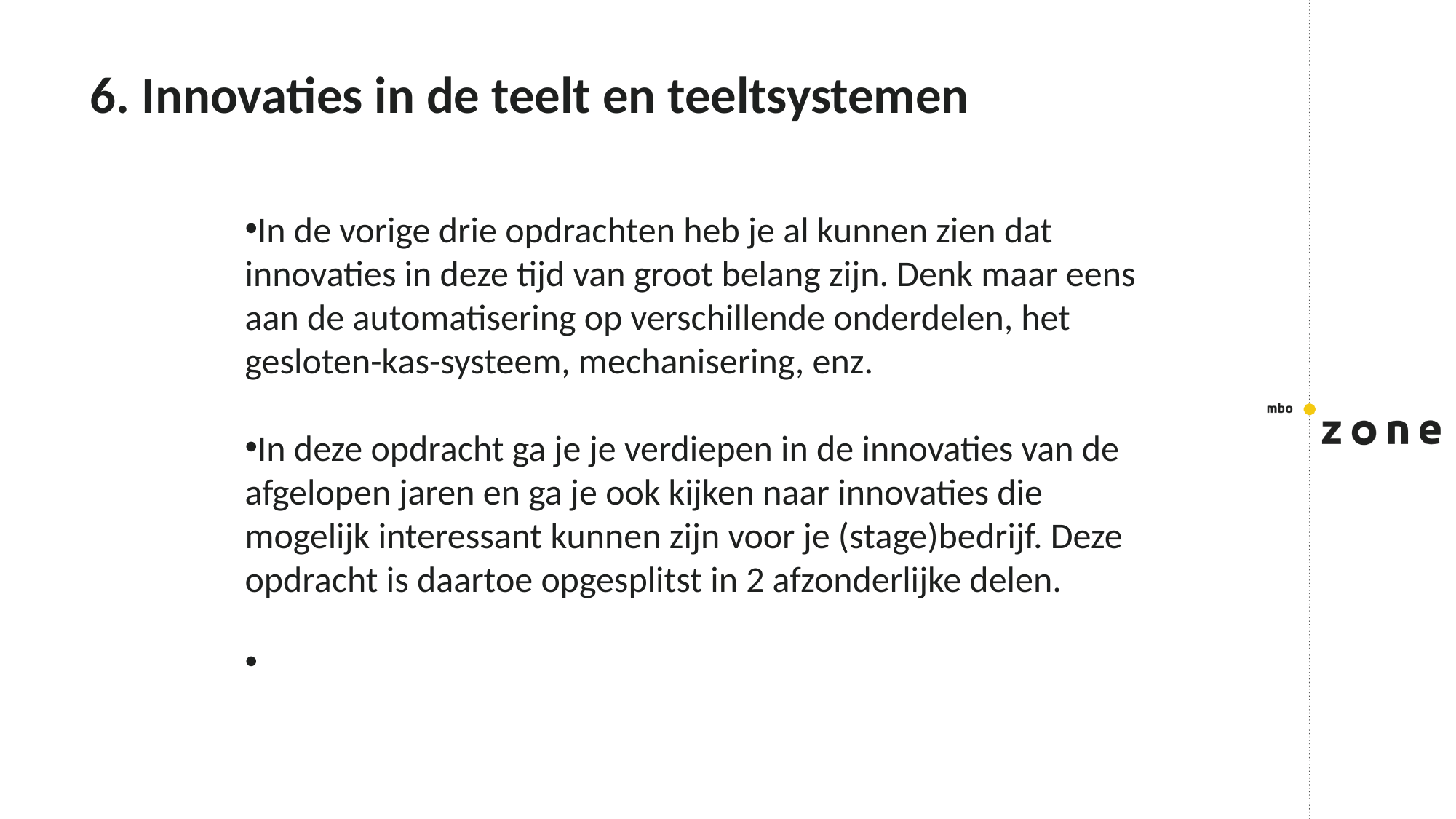

# 6. Innovaties in de teelt en teeltsystemen
In de vorige drie opdrachten heb je al kunnen zien dat innovaties in deze tijd van groot belang zijn. Denk maar eens aan de automatisering op verschillende onderdelen, het gesloten-kas-systeem, mechanisering, enz.

In deze opdracht ga je je verdiepen in de innovaties van de afgelopen jaren en ga je ook kijken naar innovaties die mogelijk interessant kunnen zijn voor je (stage)bedrijf. Deze opdracht is daartoe opgesplitst in 2 afzonderlijke delen.